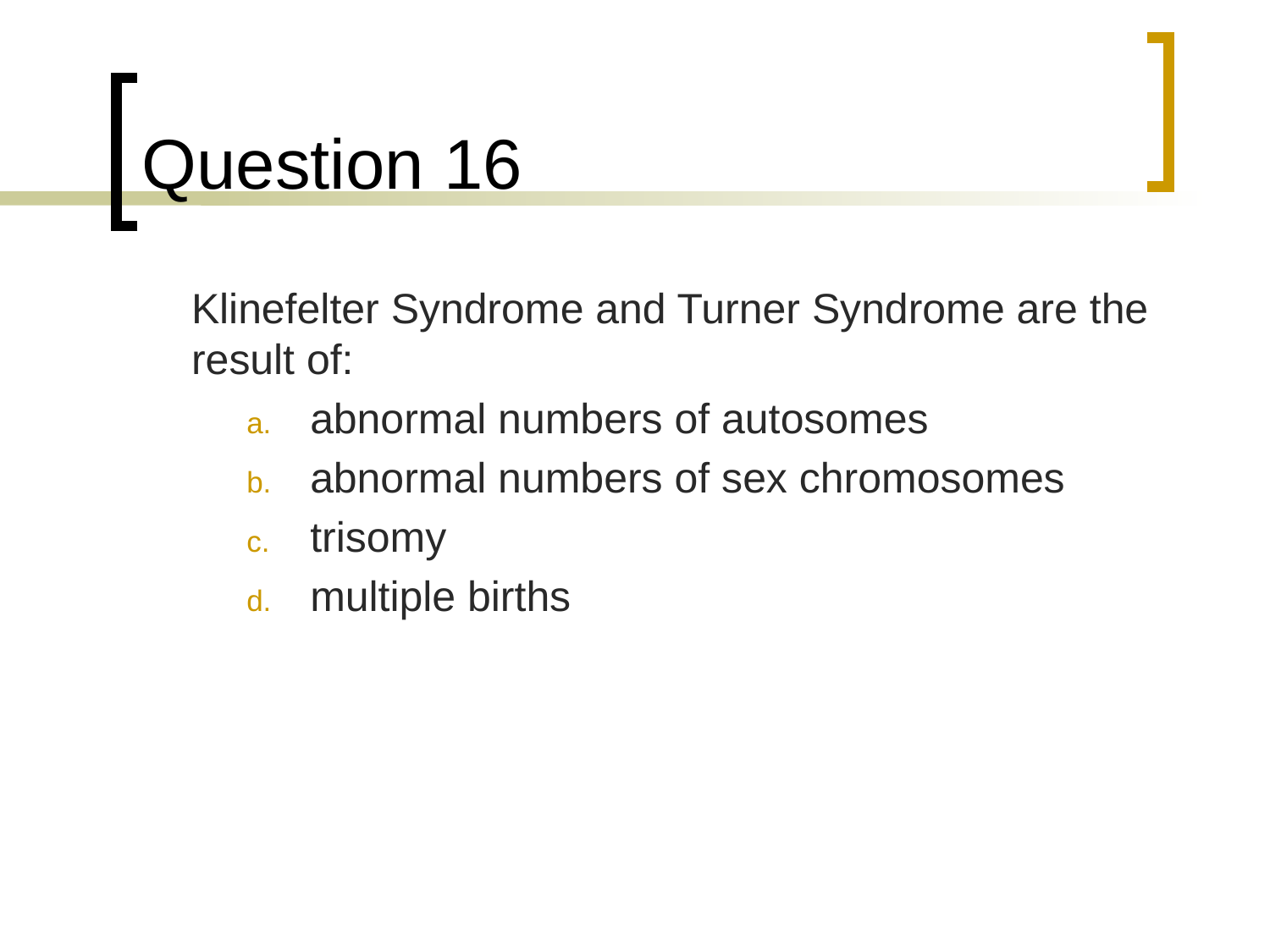

# Question 16
	Klinefelter Syndrome and Turner Syndrome are the result of:
abnormal numbers of autosomes
abnormal numbers of sex chromosomes
trisomy
multiple births